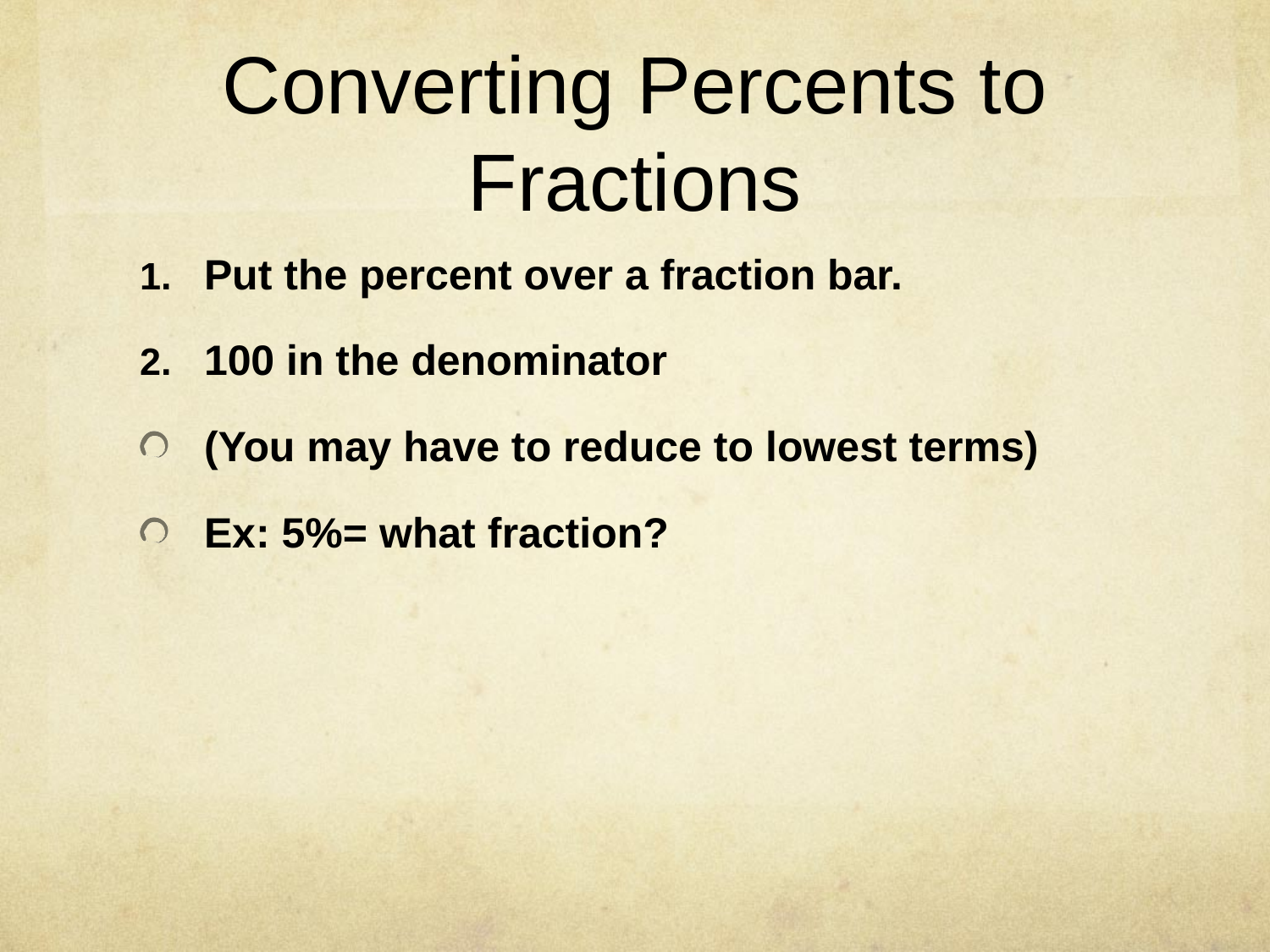

# Converting Percents to Fractions
Put the percent over a fraction bar.
100 in the denominator
(You may have to reduce to lowest terms)
Ex: 5%= what fraction?